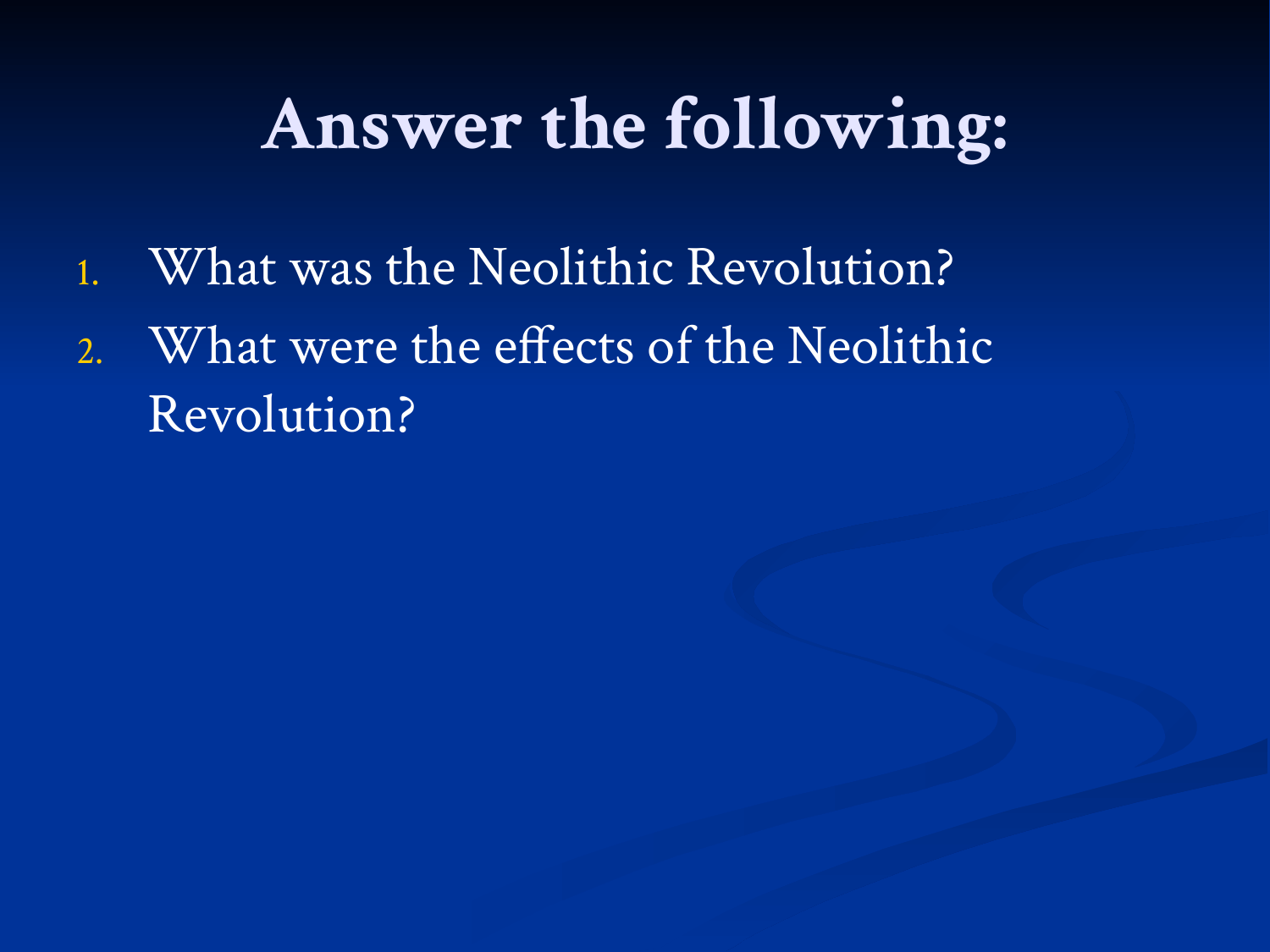

# Answer the following:
What was the Neolithic Revolution?
What were the effects of the Neolithic Revolution?